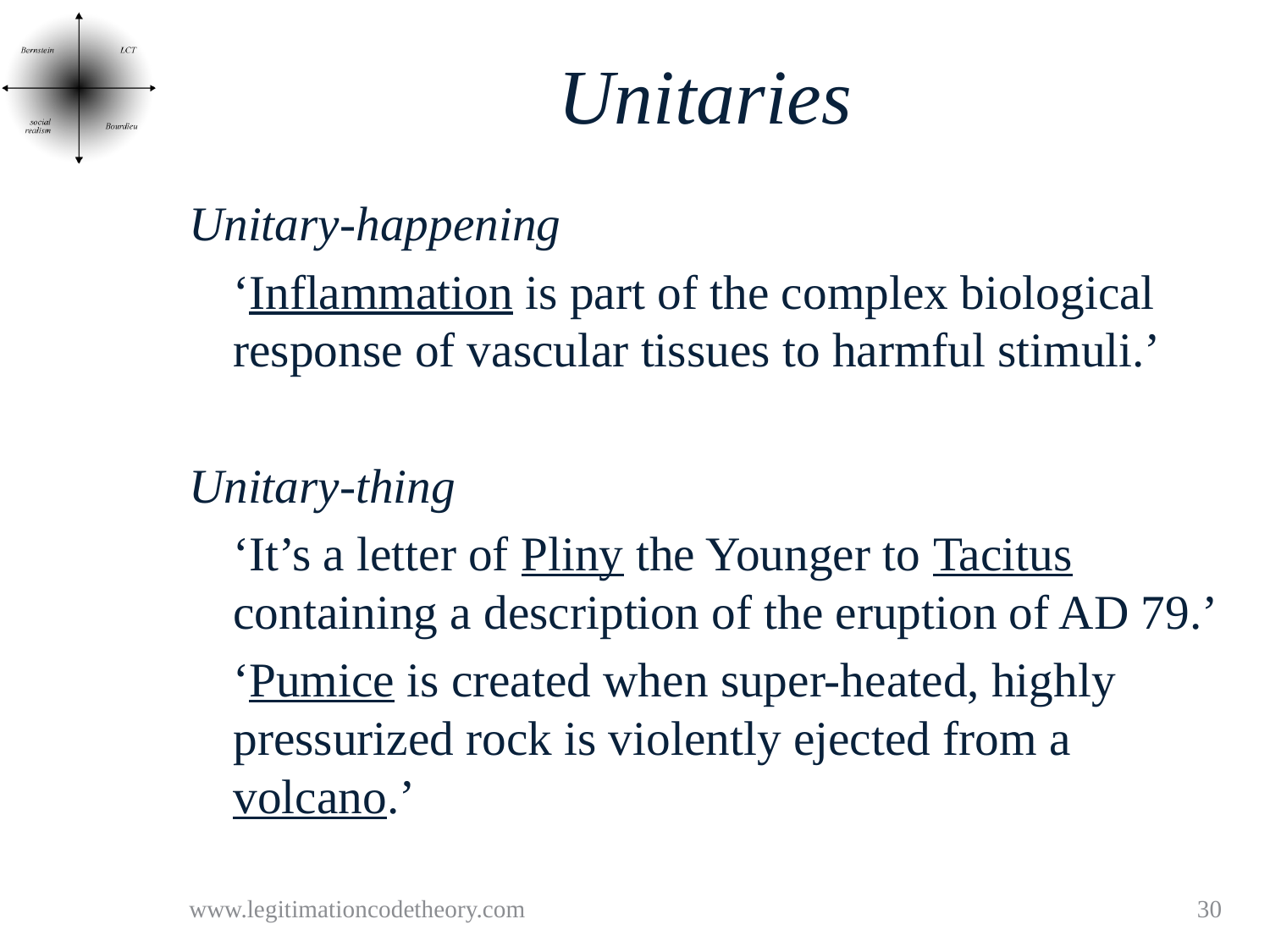

# Unitaries

Unitary-happening
	‘Inflammation is part of the complex biological response of vascular tissues to harmful stimuli.’

Unitary-thing
	‘It’s a letter of Pliny the Younger to Tacitus containing a description of the eruption of AD 79.’
	‘Pumice is created when super-heated, highly pressurized rock is violently ejected from a volcano.’
www.legitimationcodetheory.com
30